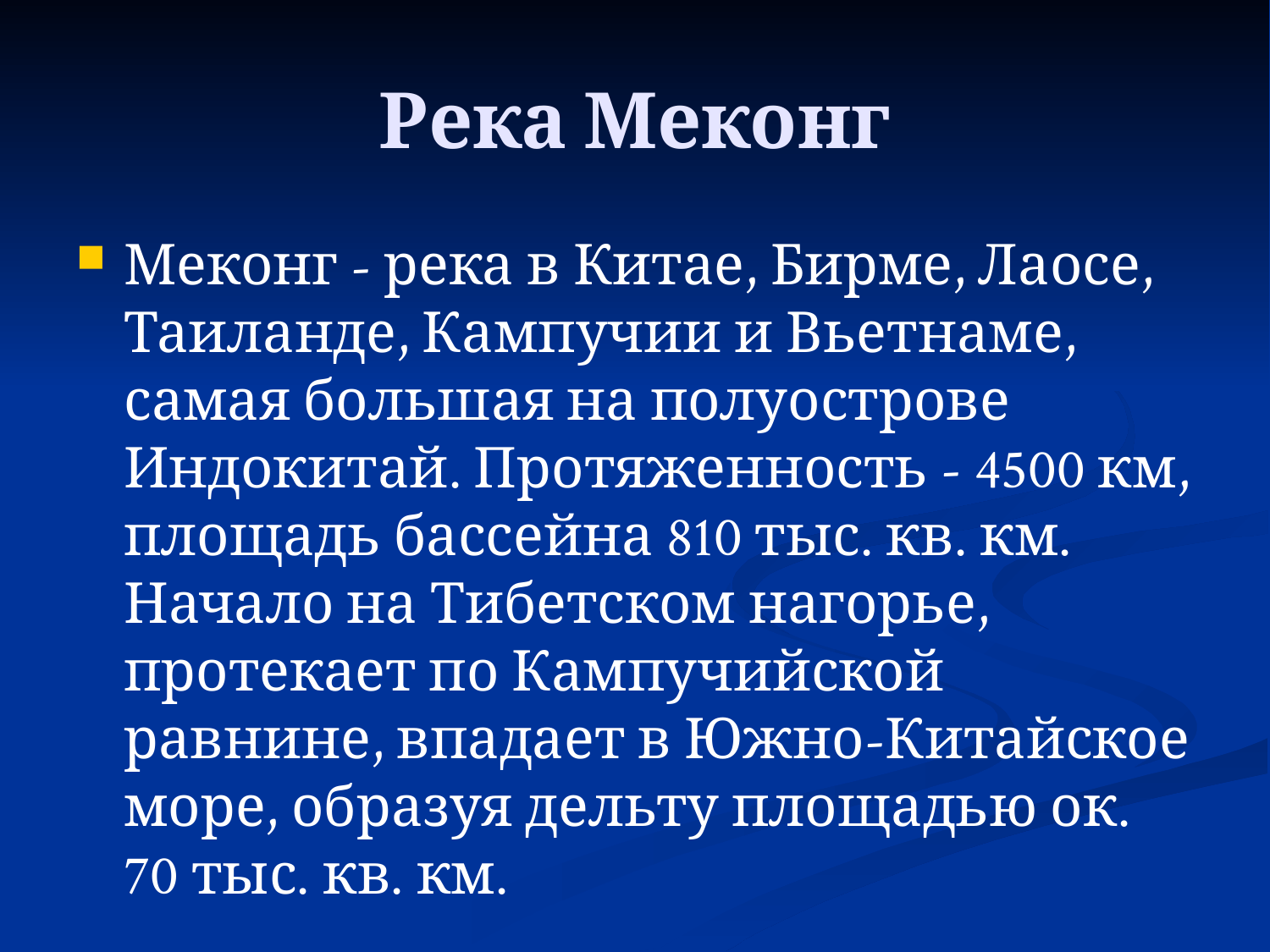

# Река Меконг
Меконг - река в Китае, Бирме, Лаосе, Таиланде, Кампучии и Вьетнаме, самая большая на полуострове Индокитай. Протяженность - 4500 км, площадь бассейна 810 тыс. кв. км. Начало на Тибетском нагорье, протекает по Кампучийской равнине, впадает в Южно-Китайское море, образуя дельту площадью ок. 70 тыс. кв. км.